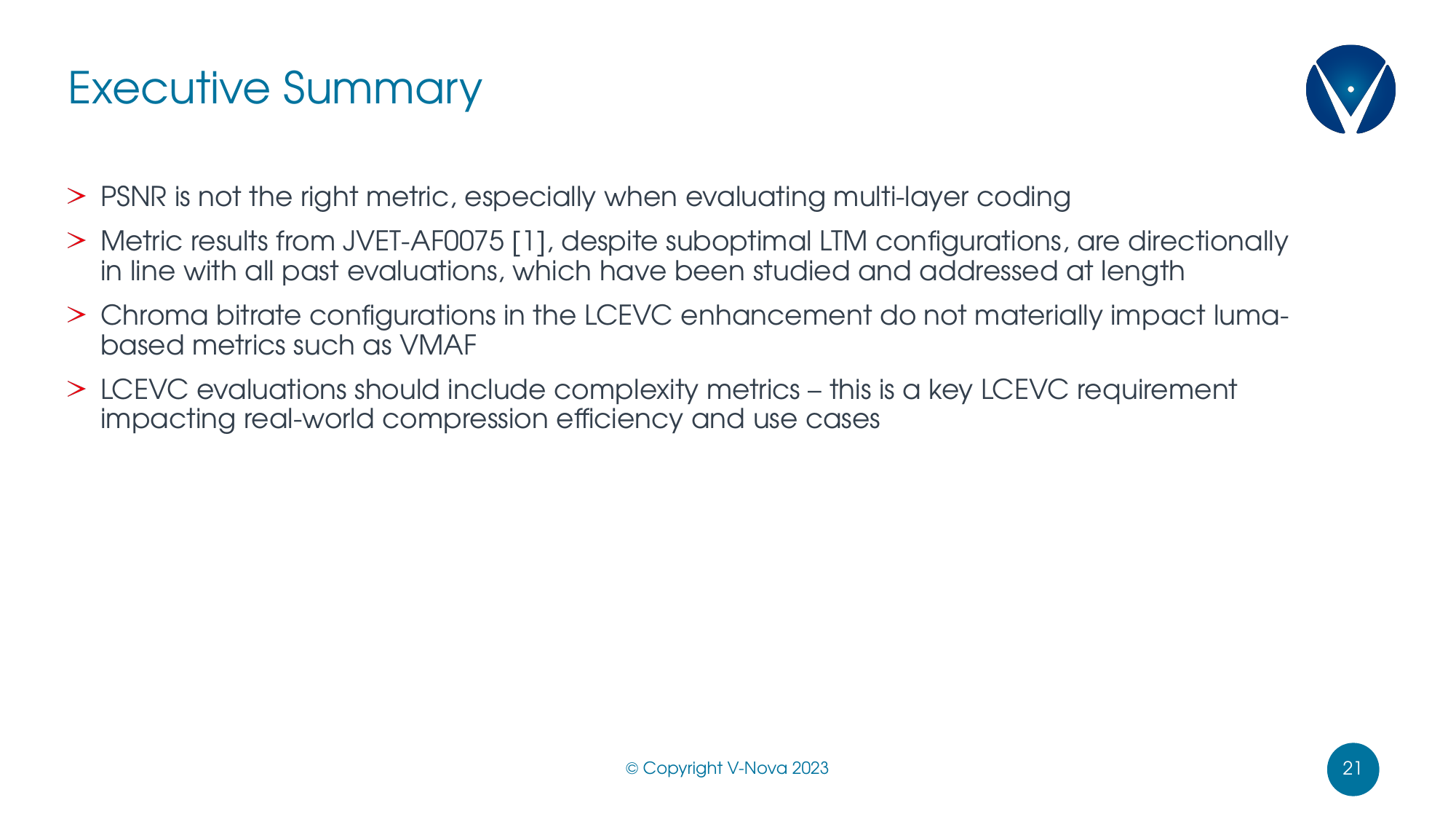

# Executive Summary
PSNR is not the right metric, especially when evaluating multi-layer coding
Metric results from JVET-AF0075 [1], despite suboptimal LTM configurations, are directionally in line with all past evaluations, which have been studied and addressed at length
Chroma bitrate configurations in the LCEVC enhancement do not materially impact luma-based metrics such as VMAF
LCEVC evaluations should include complexity metrics – this is a key LCEVC requirement impacting real-world compression efficiency and use cases

21